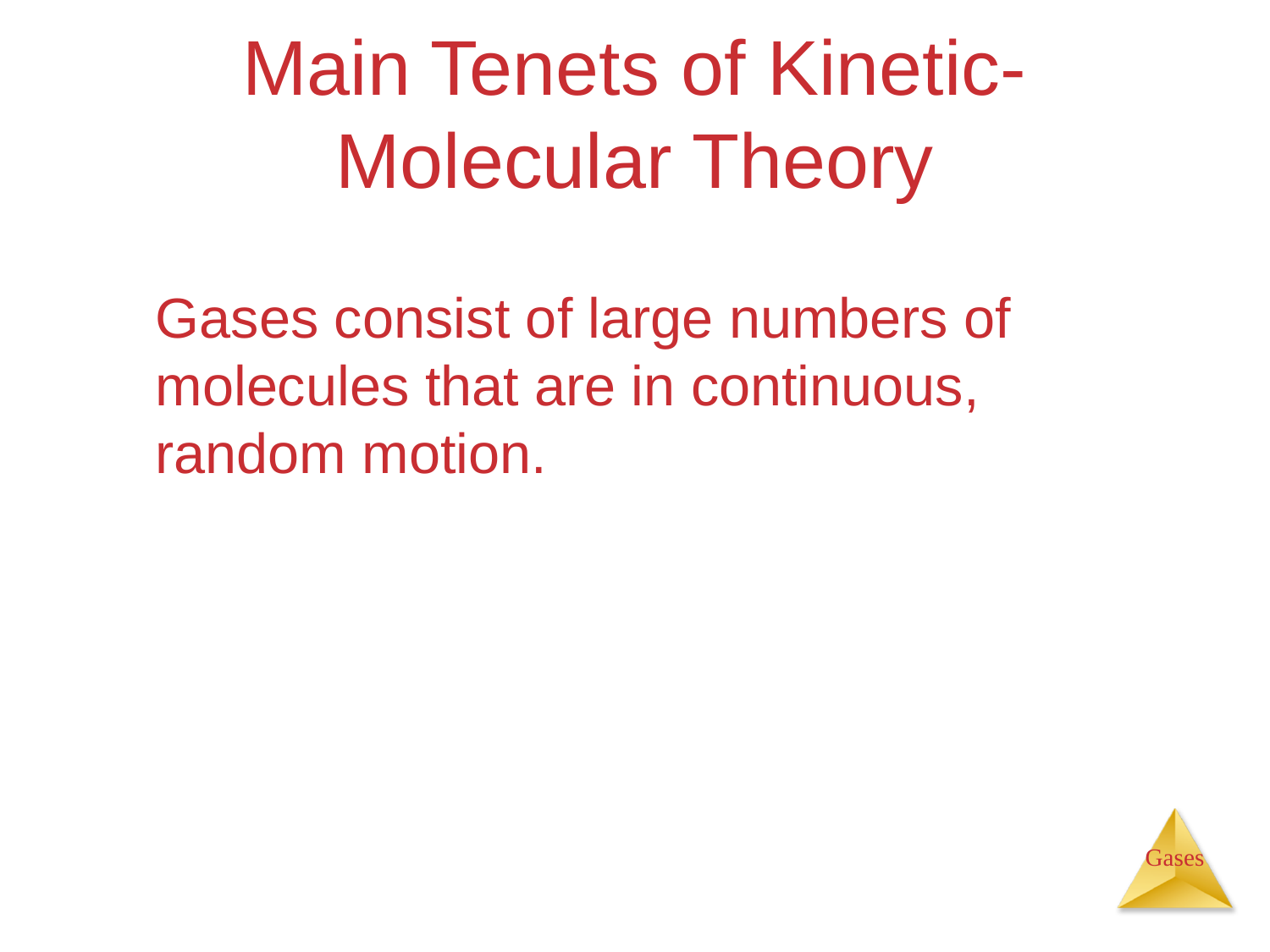

# Main Tenets of Kinetic-Molecular Theory
	Gases consist of large numbers of molecules that are in continuous, random motion.